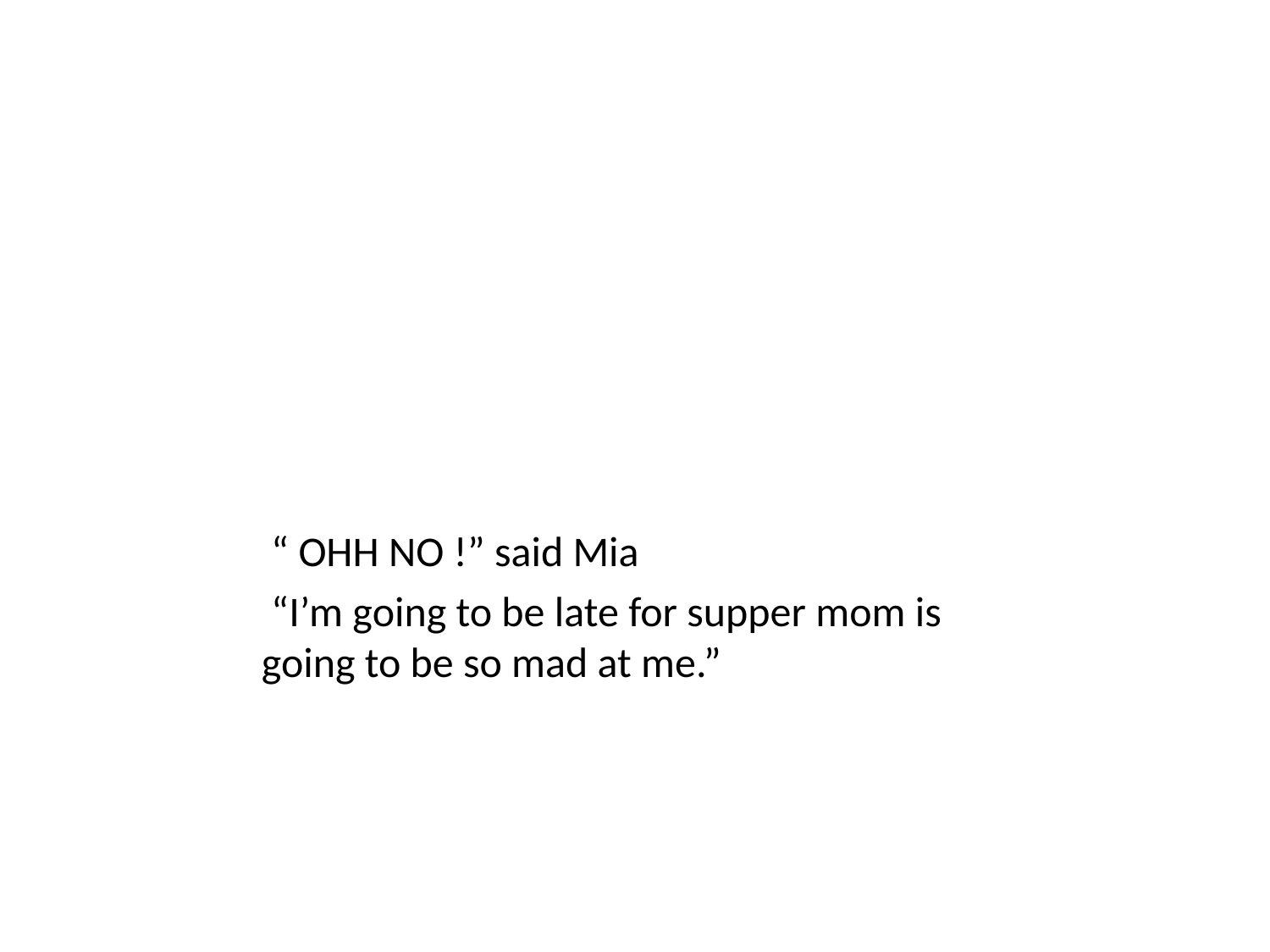

“ OHH NO !” said Mia
 “I’m going to be late for supper mom is going to be so mad at me.”